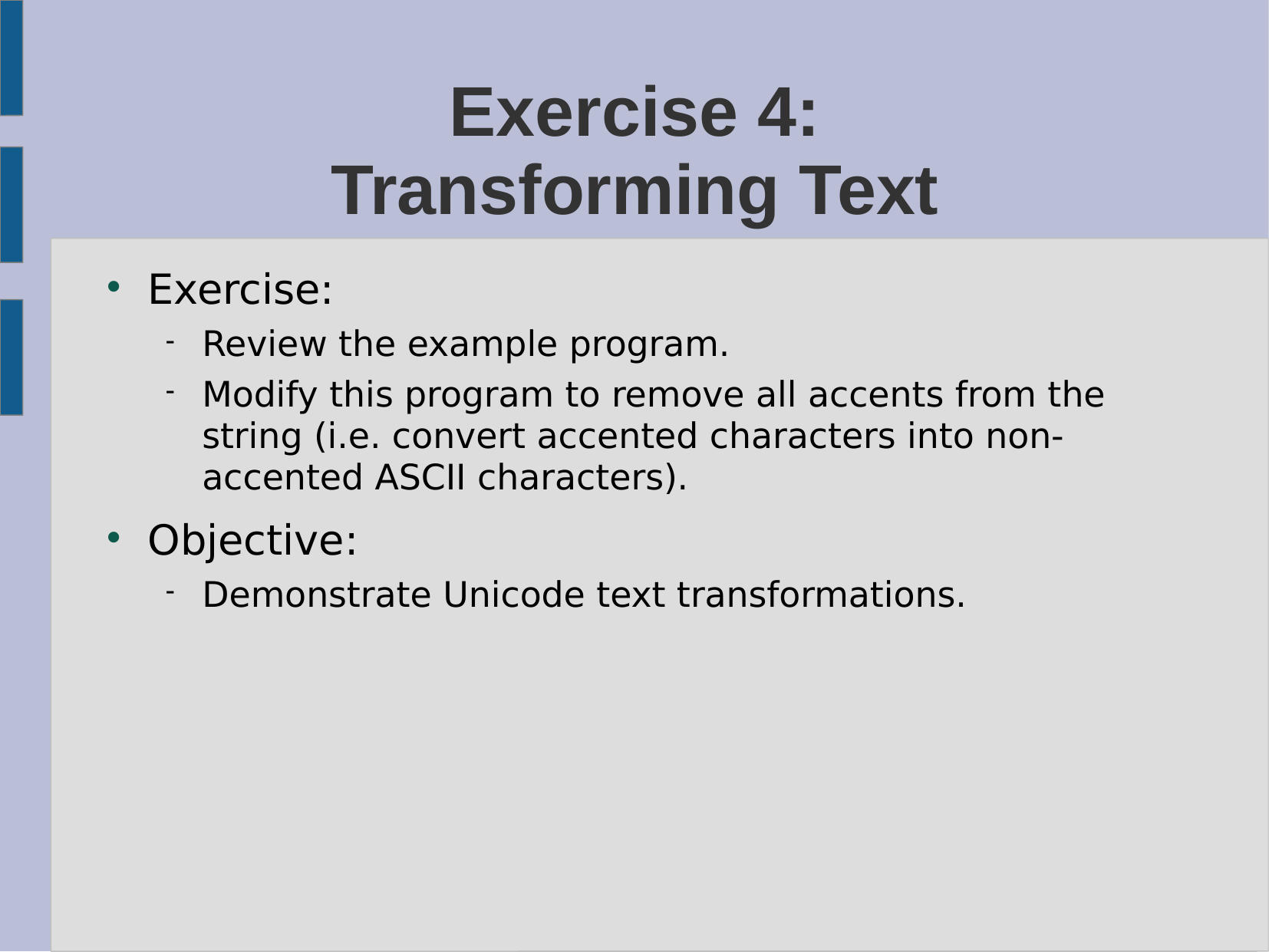

# Exercise 4: Transforming Text
Exercise:
Review the example program.
Modify this program to remove all accents from the string (i.e. convert accented characters into non-accented ASCII characters).
Objective:
Demonstrate Unicode text transformations.